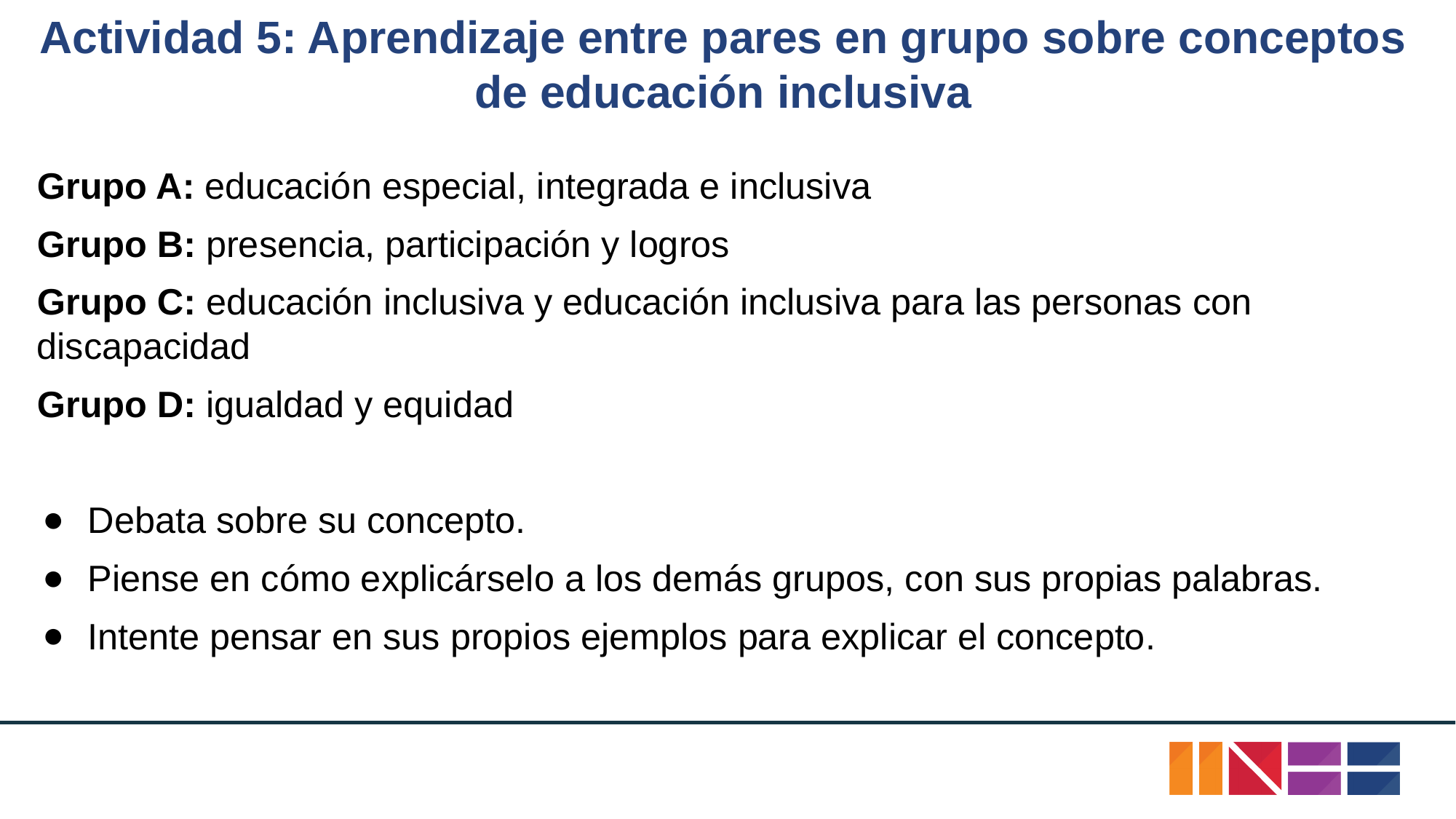

# Actividad 5: Aprendizaje entre pares en grupo sobre conceptos de educación inclusiva
Grupo A: educación especial, integrada e inclusiva
Grupo B: presencia, participación y logros
Grupo C: educación inclusiva y educación inclusiva para las personas con discapacidad
Grupo D: igualdad y equidad

Debata sobre su concepto.
Piense en cómo explicárselo a los demás grupos, con sus propias palabras.
Intente pensar en sus propios ejemplos para explicar el concepto.